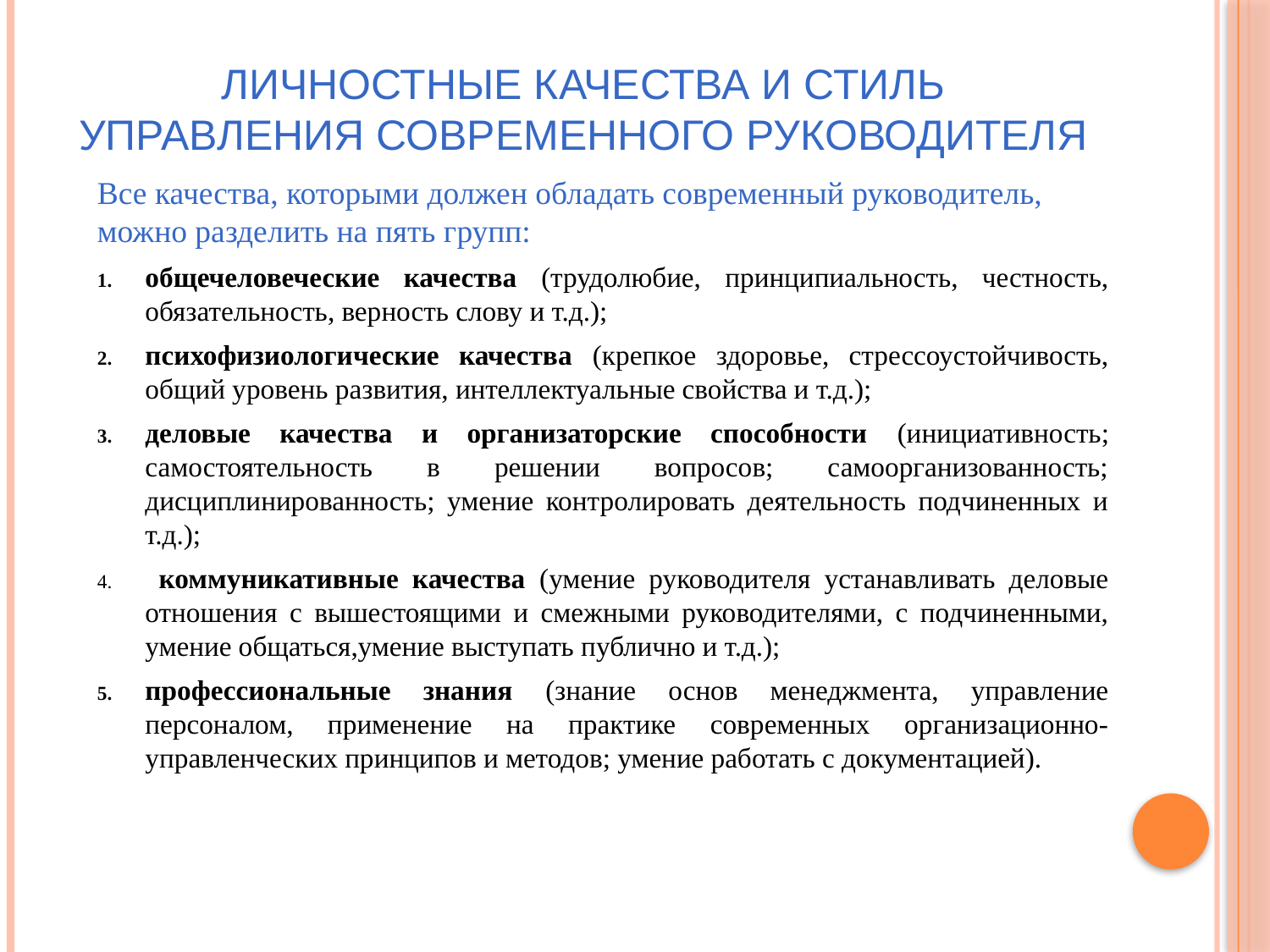

# Личностные качества и стиль управления современного руководителя
Все качества, которыми должен обладать современный руководитель, можно разделить на пять групп:
общечеловеческие качества (трудолюбие, принципиальность, честность, обязательность, верность слову и т.д.);
психофизиологические качества (крепкое здоровье, стрессоустойчивость, общий уровень развития, интеллектуальные свойства и т.д.);
деловые качества и организаторские способности (инициативность; самостоятельность в решении вопросов; самоорганизованность; дисциплинированность; умение контролировать деятельность подчиненных и т.д.);
 коммуникативные качества (умение руководителя устанавливать деловые отношения с вышестоящими и смежными руководителями, с подчиненными, умение общаться,умение выступать публично и т.д.);
профессиональные знания (знание основ менеджмента, управление персоналом, применение на практике современных организационно-управленческих принципов и методов; умение работать с документацией).